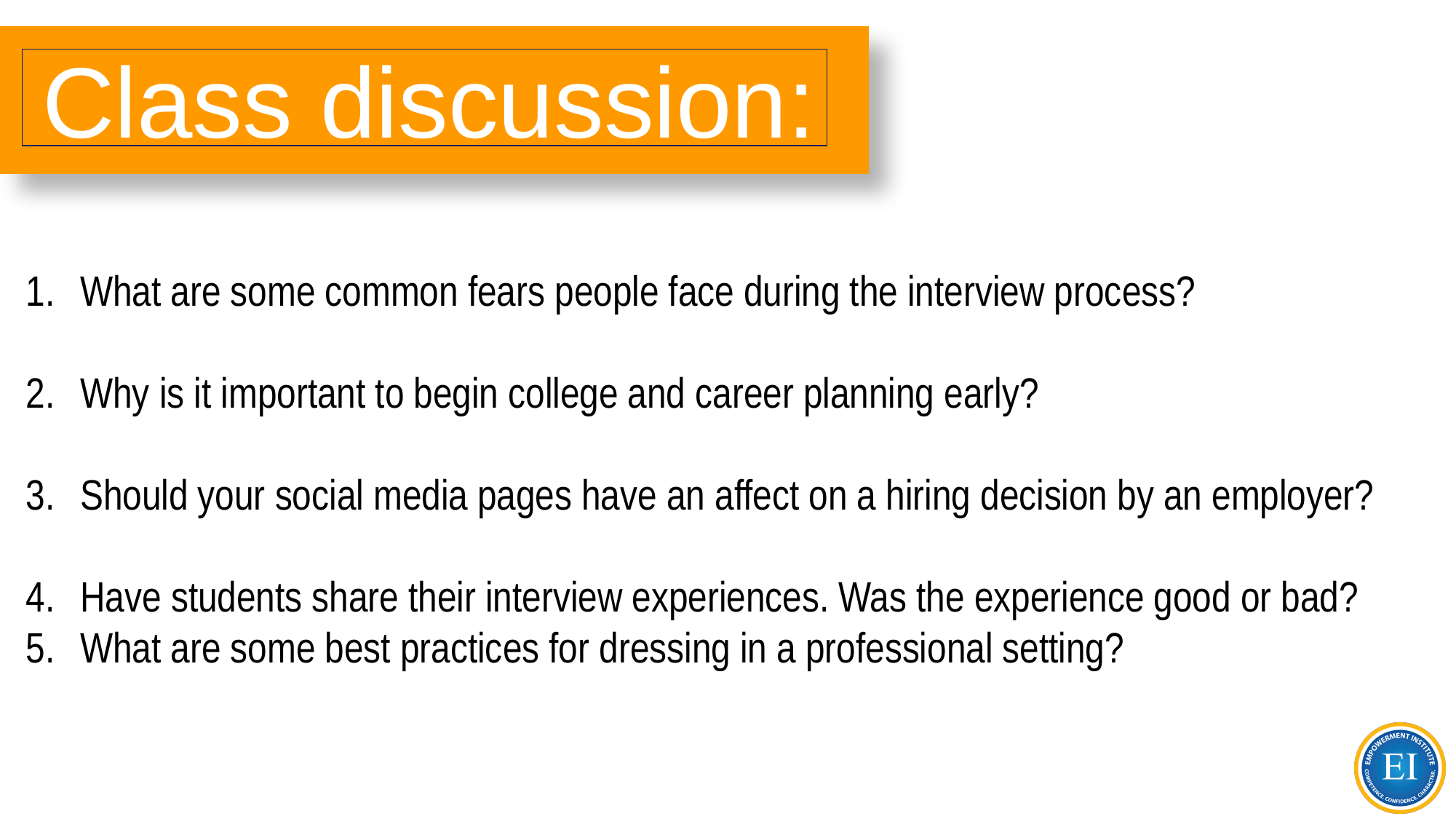

# Class discussion:

What are some common fears people face during the interview process?

Why is it important to begin college and career planning early?

Should your social media pages have an affect on a hiring decision by an employer?

Have students share their interview experiences. Was the experience good or bad?
What are some best practices for dressing in a professional setting?